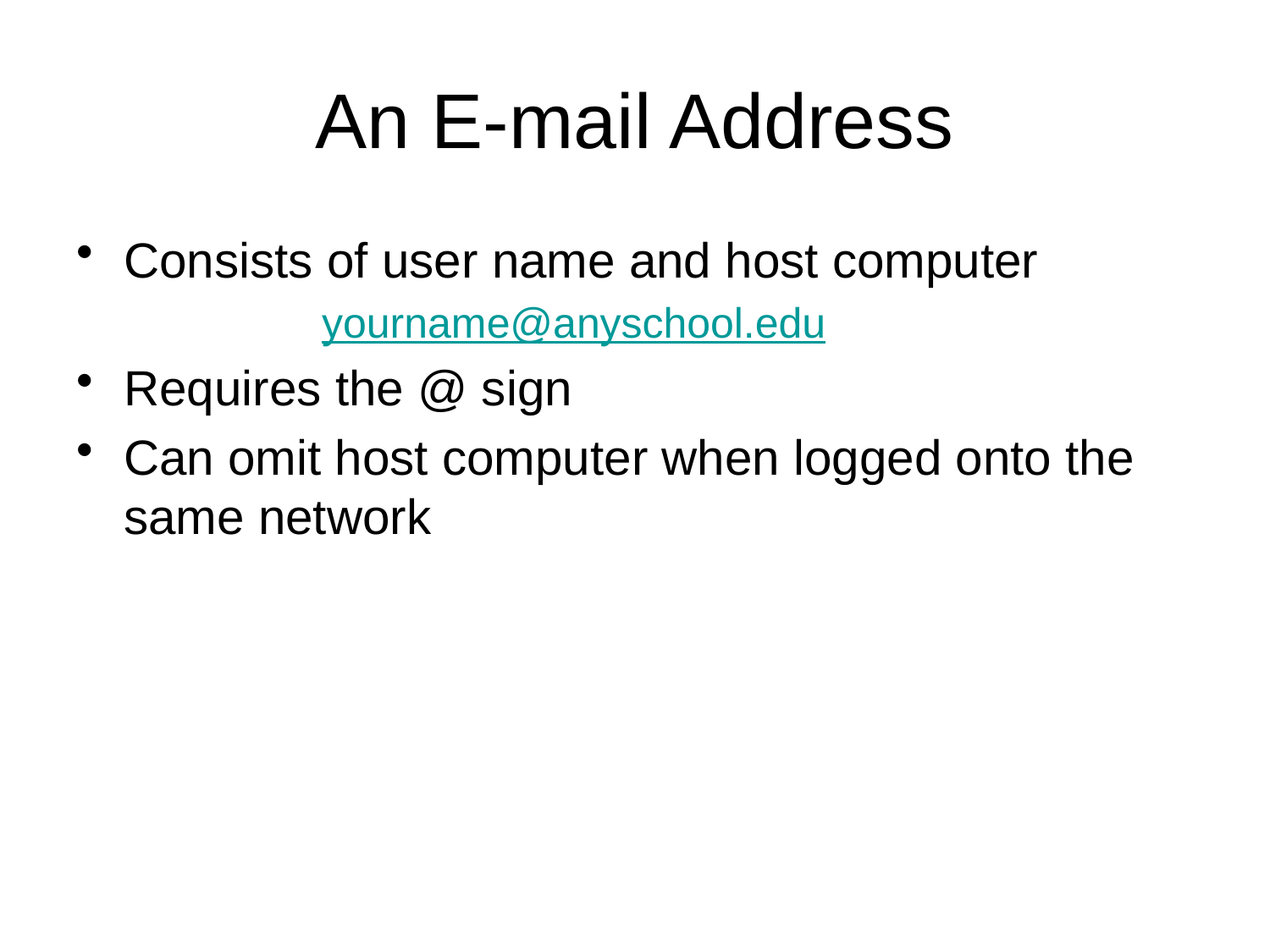

# An E-mail Address
Consists of user name and host computer
yourname@anyschool.edu
Requires the @ sign
Can omit host computer when logged onto the same network